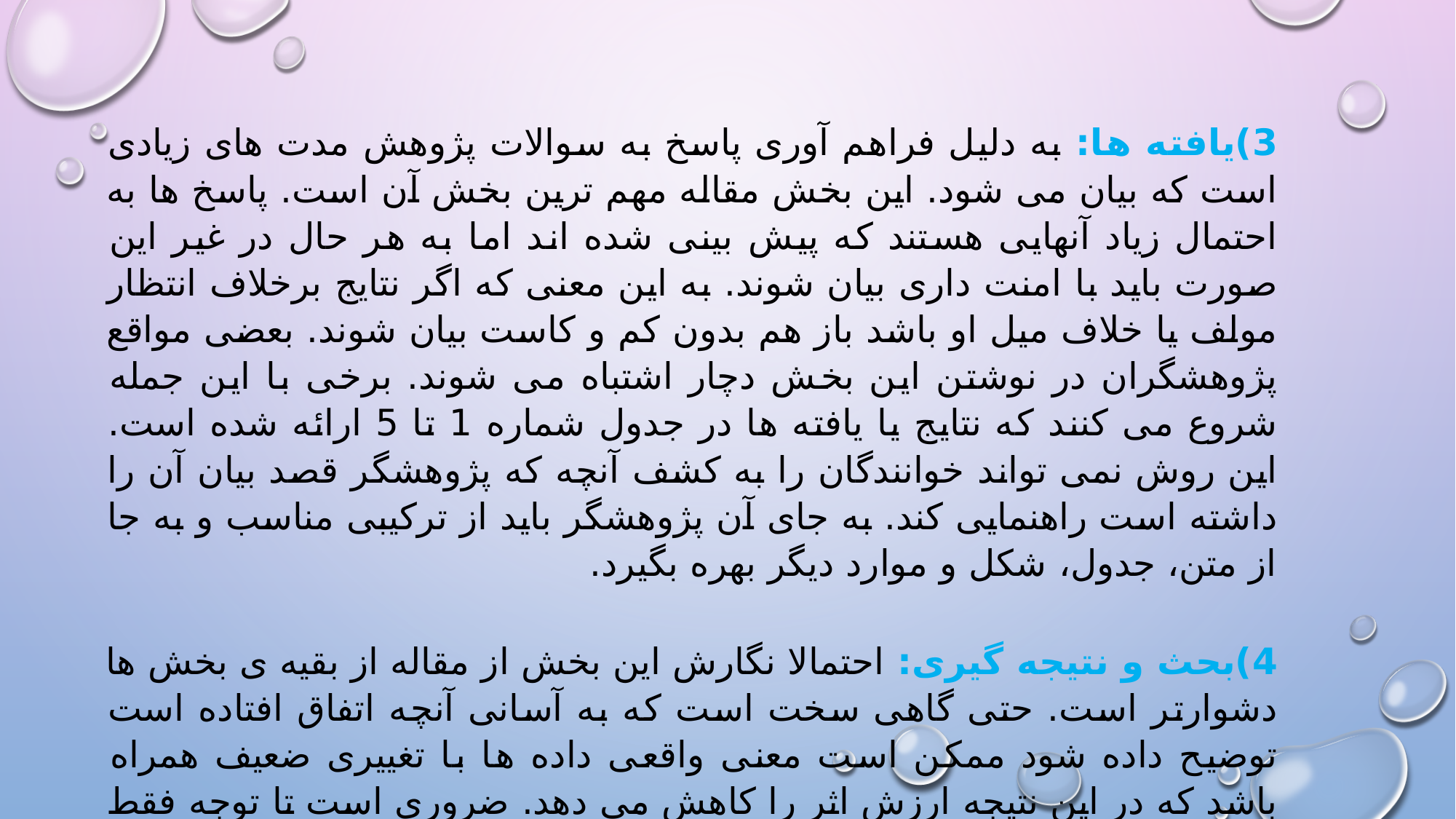

3)یافته ها: به دلیل فراهم آوری پاسخ به سوالات پژوهش مدت های زیادی است که بیان می شود. این بخش مقاله مهم ترین بخش آن است. پاسخ ها به احتمال زیاد آنهایی هستند که پیش بینی شده اند اما به هر حال در غیر این صورت باید با امنت داری بیان شوند. به این معنی که اگر نتایج برخلاف انتظار مولف یا خلاف میل او باشد باز هم بدون کم و کاست بیان شوند. بعضی مواقع پژوهشگران در نوشتن این بخش دچار اشتباه می شوند. برخی با این جمله شروع می کنند که نتایج یا یافته ها در جدول شماره 1 تا 5 ارائه شده است. این روش نمی تواند خوانندگان را به کشف آنچه که پژوهشگر قصد بیان آن را داشته است راهنمایی کند. به جای آن پژوهشگر باید از ترکیبی مناسب و به جا از متن، جدول، شکل و موارد دیگر بهره بگیرد.

4)بحث و نتیجه گیری: احتمالا نگارش این بخش از مقاله از بقیه ی بخش ها دشوارتر است. حتی گاهی سخت است که به آسانی آنچه اتفاق افتاده است توضیح داده شود ممکن است معنی واقعی داده ها با تغییری ضعیف همراه باشد که در این نتیجه ارزش اثر را کاهش می دهد. ضروری است تا توجه فقط به موضوع مورد پژوهش معطوف شود. این بخش معمولا با خلاصه ای از آنچه که یافته شده و مهم است شروع شود. در این بخش نتایج دقیقا به همان صورتی که در بخش یافته ها آمده است تکرار شود.